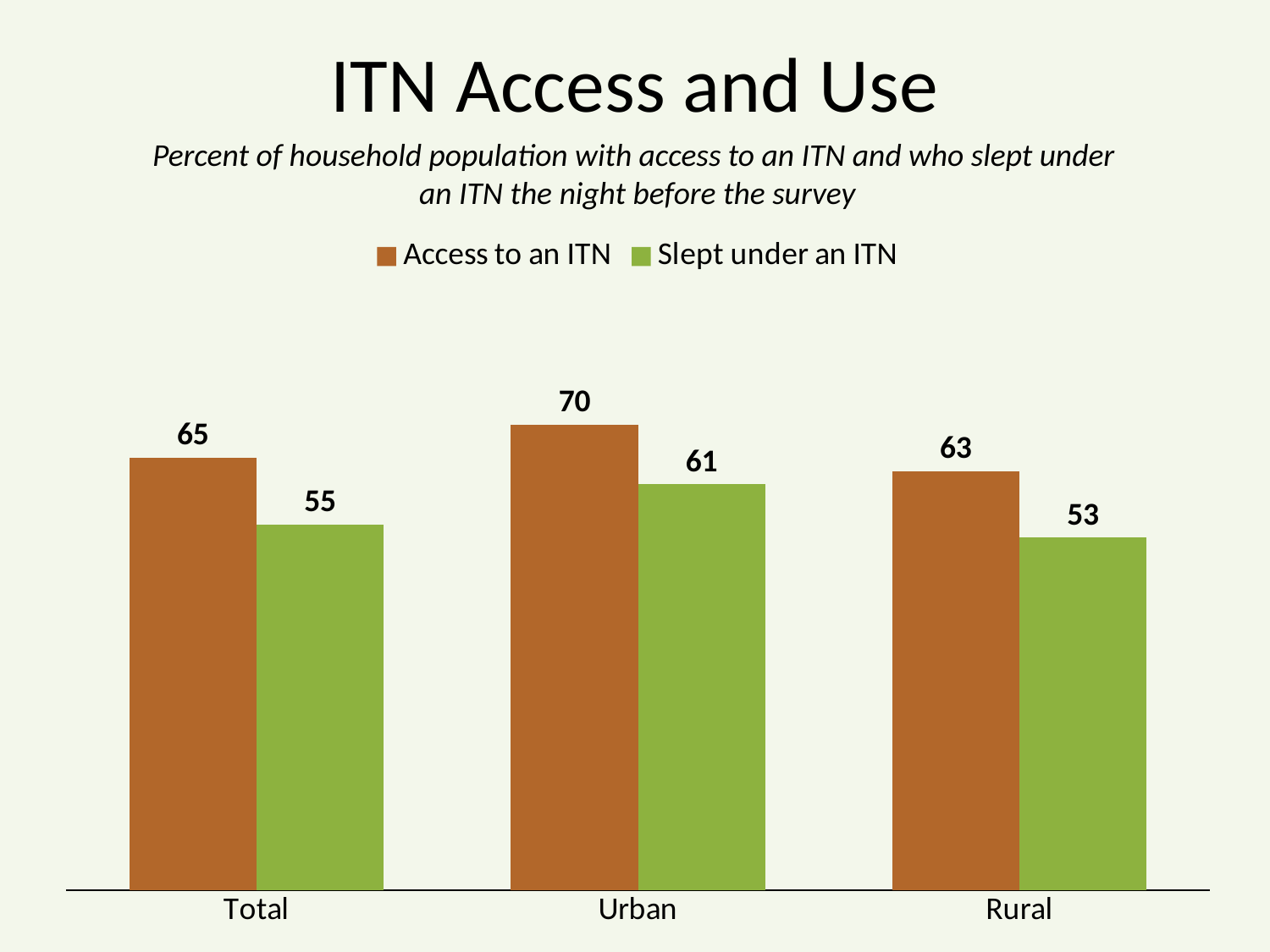

# ITN Access and Use
Percent of household population with access to an ITN and who slept under
an ITN the night before the survey

### Chart

| Category | Access to an ITN | Slept under an ITN |
|---|---|---|
| Total | 65.0 | 55.0 |
| Urban | 70.0 | 61.0 |
| Rural | 63.0 | 53.0 |